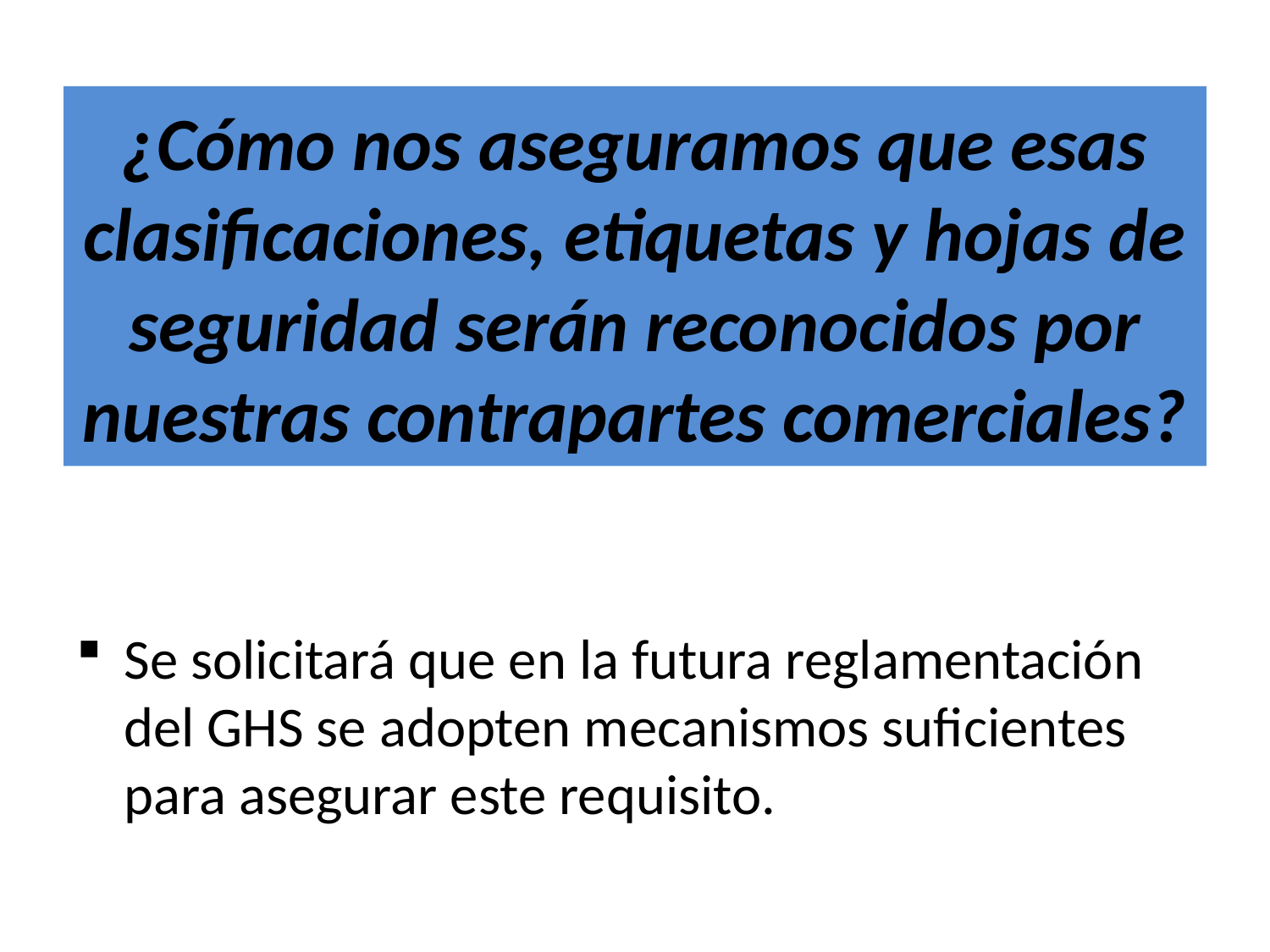

# ¿Cómo nos aseguramos que esas clasificaciones, etiquetas y hojas de seguridad serán reco­nocidos por nuestras contrapartes comerciales?

Se solicitará que en la futura reglamentación del GHS se adopten mecanismos suficien­tes para asegurar este requisito.